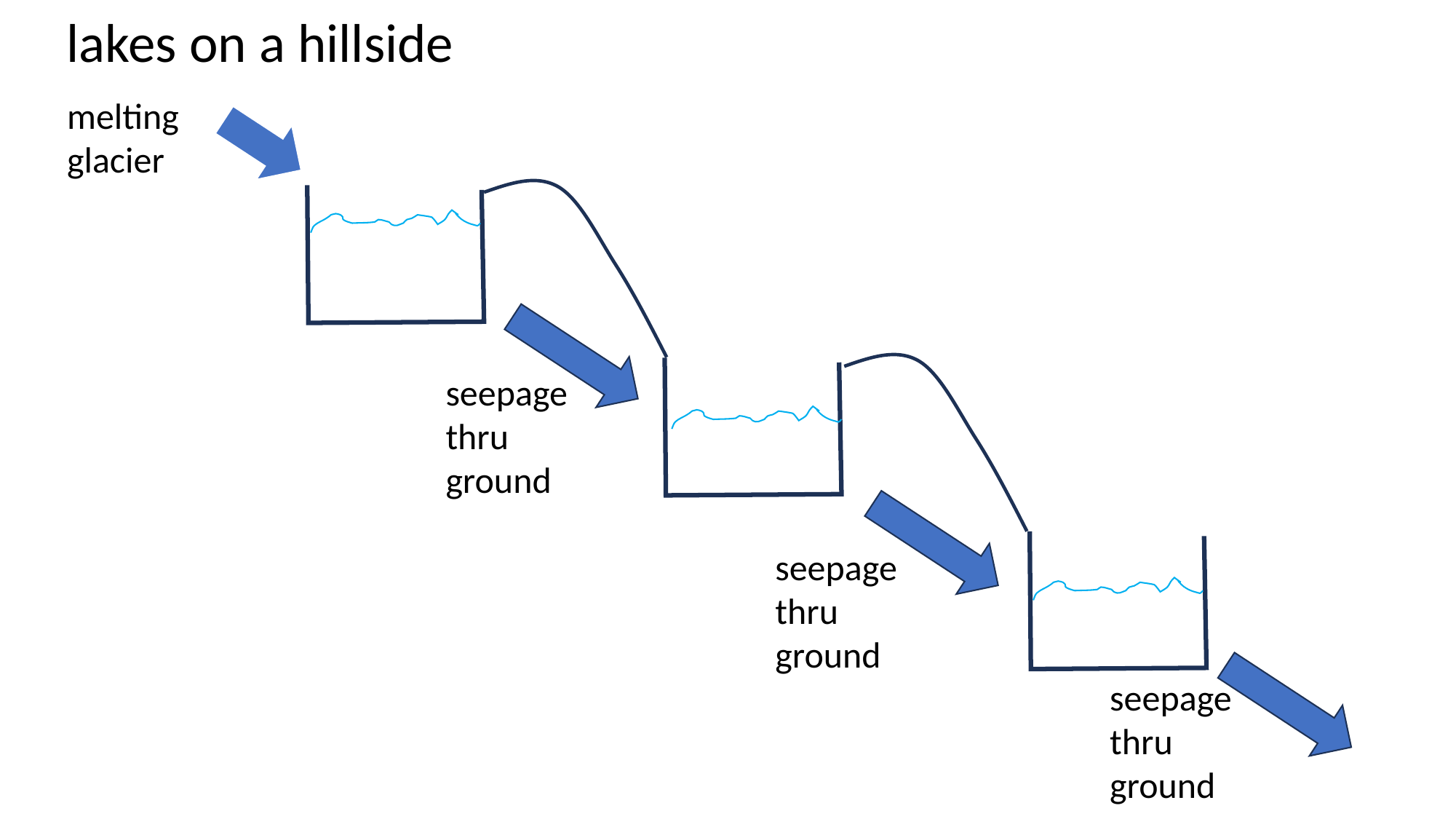

lakes on a hillside
melting
glacier

seepage
thru
ground

seepage
thru
ground

seepage
thru
ground